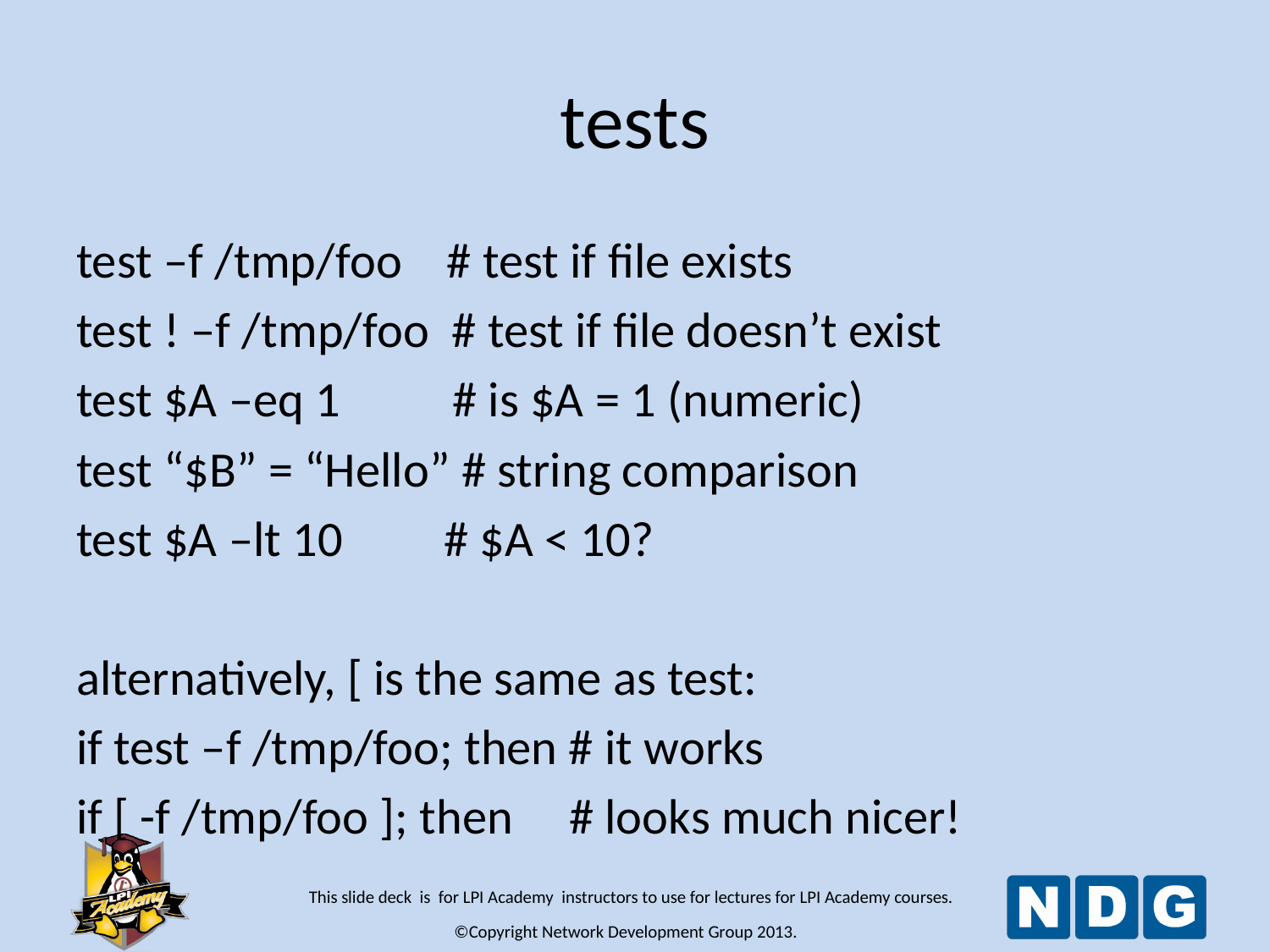

# tests
test –f /tmp/foo    # test if file exists
test ! –f /tmp/foo  # test if file doesn’t exist
test $A –eq 1          # is $A = 1 (numeric)
test “$B” = “Hello” # string comparison
test $A –lt 10         # $A < 10?

alternatively, [ is the same as test:
if test –f /tmp/foo; then # it works
if [ -f /tmp/foo ]; then     # looks much nicer!